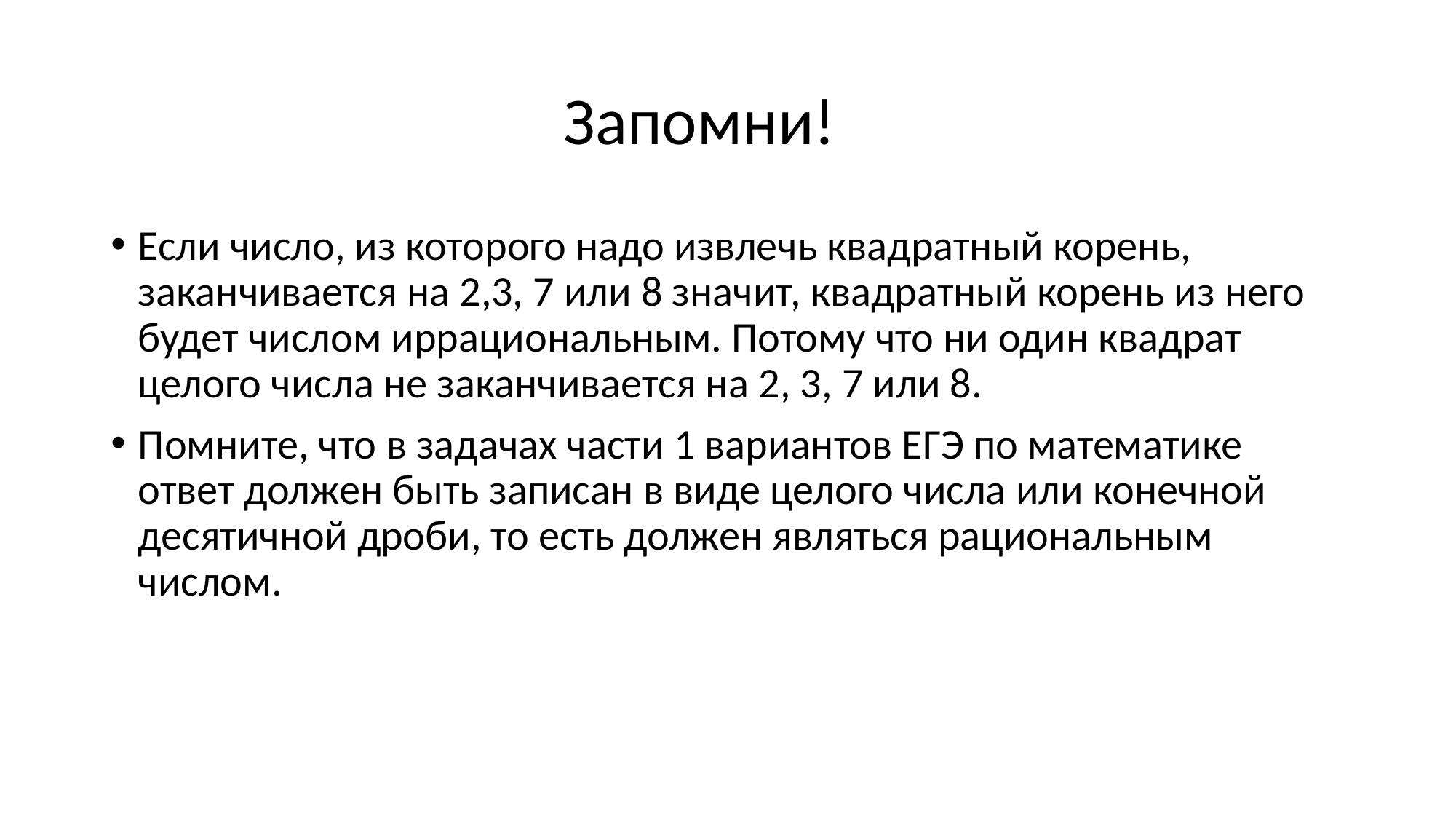

# Запомни!
Если число, из которого надо извлечь квадратный корень, заканчивается на 2,3, 7 или 8 значит, квадратный корень из него будет числом иррациональным. Потому что ни один квадрат целого числа не заканчивается на 2, 3, 7 или 8.
Помните, что в задачах части 1 вариантов ЕГЭ по математике ответ должен быть записан в виде целого числа или конечной десятичной дроби, то есть должен являться рациональным числом.